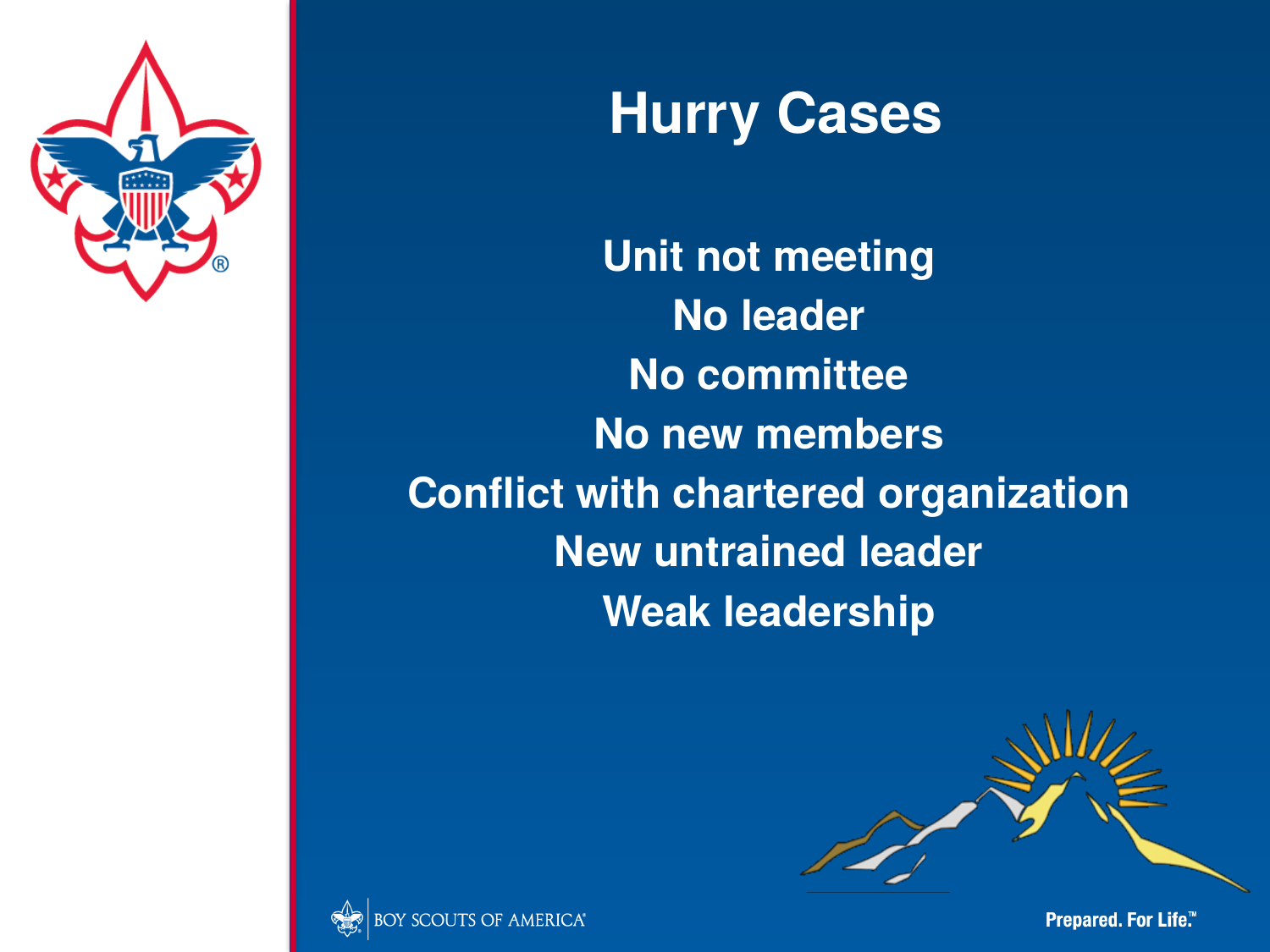

Hurry Cases
Unit not meeting
No leader
No committee
No new members
Conflict with chartered organization
New untrained leader
Weak leadership